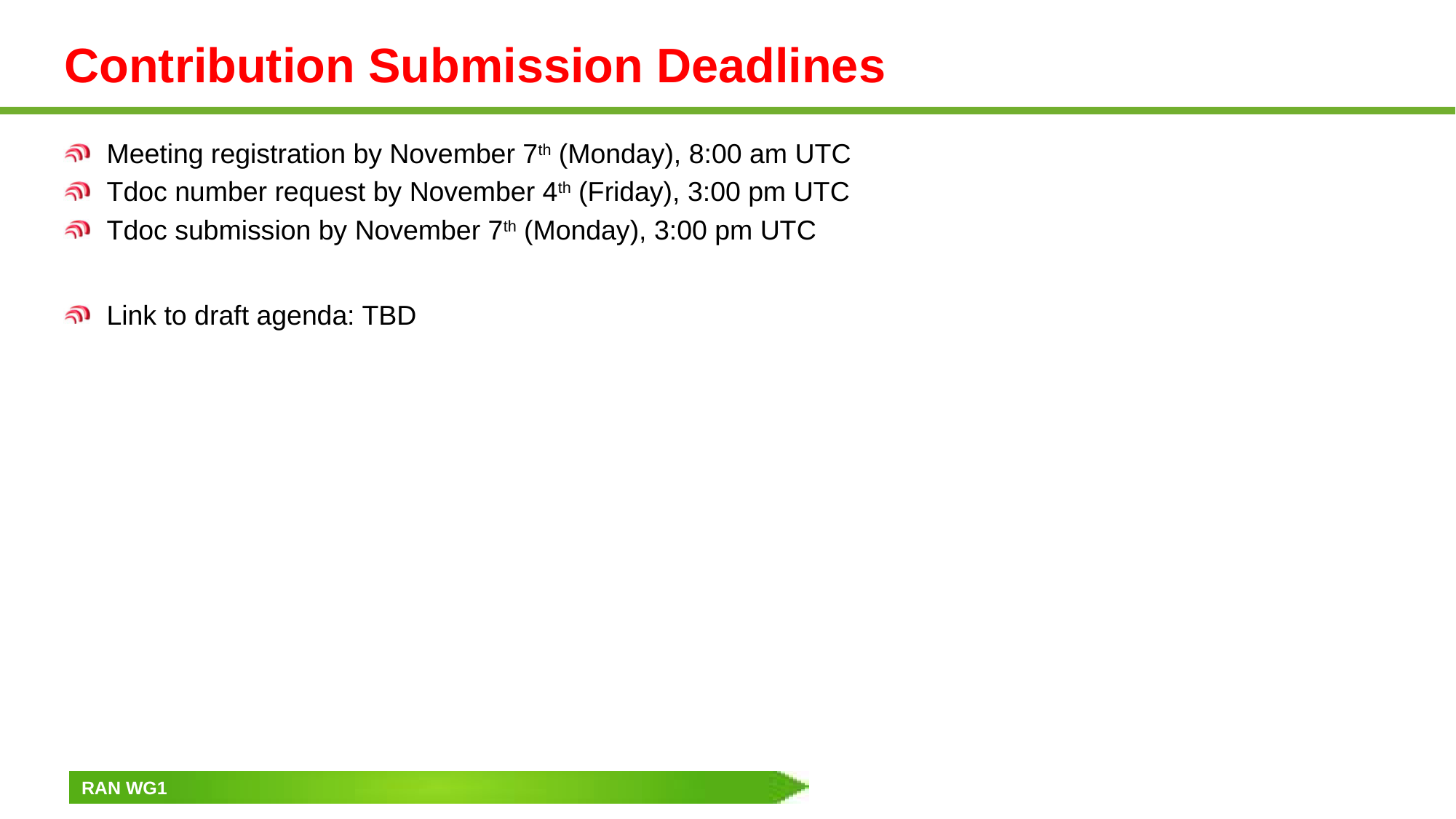

# Contribution Submission Deadlines
Meeting registration by November 7th (Monday), 8:00 am UTC
Tdoc number request by November 4th (Friday), 3:00 pm UTC
Tdoc submission by November 7th (Monday), 3:00 pm UTC

Link to draft agenda: TBD